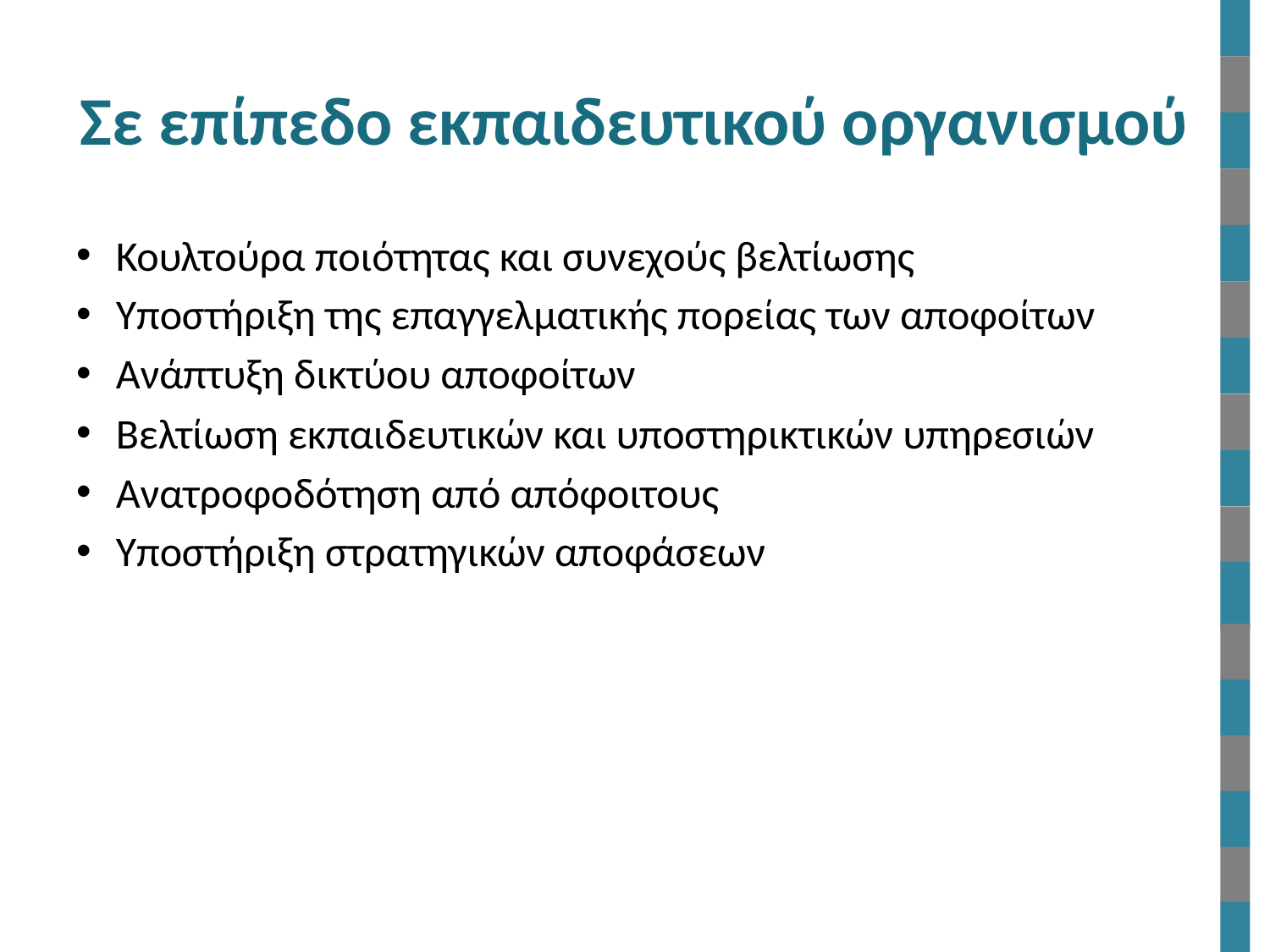

# Σε επίπεδο εκπαιδευτικού οργανισμού
Κουλτούρα ποιότητας και συνεχούς βελτίωσης
Υποστήριξη της επαγγελματικής πορείας των αποφοίτων
Ανάπτυξη δικτύου αποφοίτων
Βελτίωση εκπαιδευτικών και υποστηρικτικών υπηρεσιών
Ανατροφοδότηση από απόφοιτους
Υποστήριξη στρατηγικών αποφάσεων